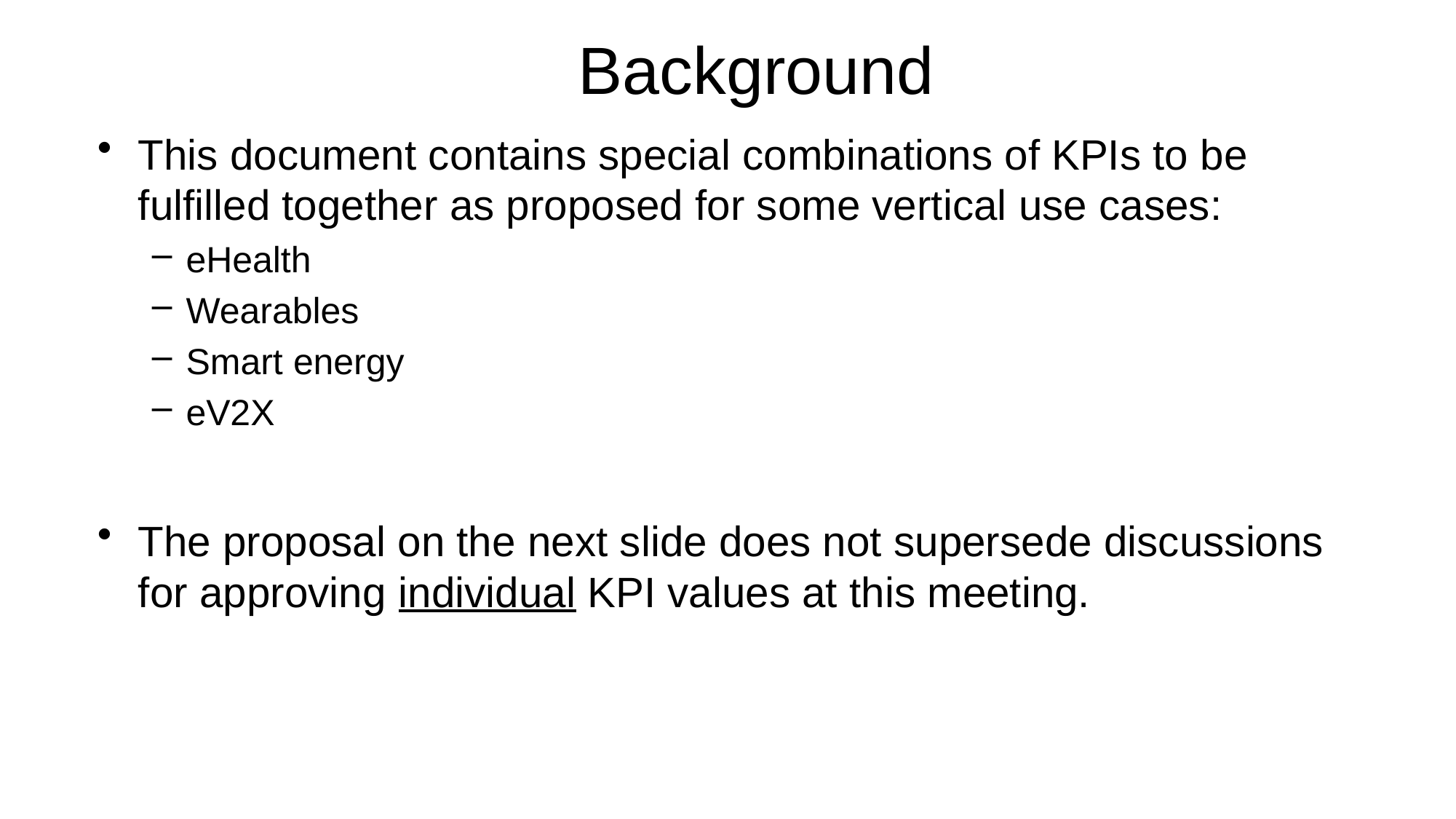

# Background
This document contains special combinations of KPIs to be fulfilled together as proposed for some vertical use cases:
eHealth
Wearables
Smart energy
eV2X

The proposal on the next slide does not supersede discussions for approving individual KPI values at this meeting.